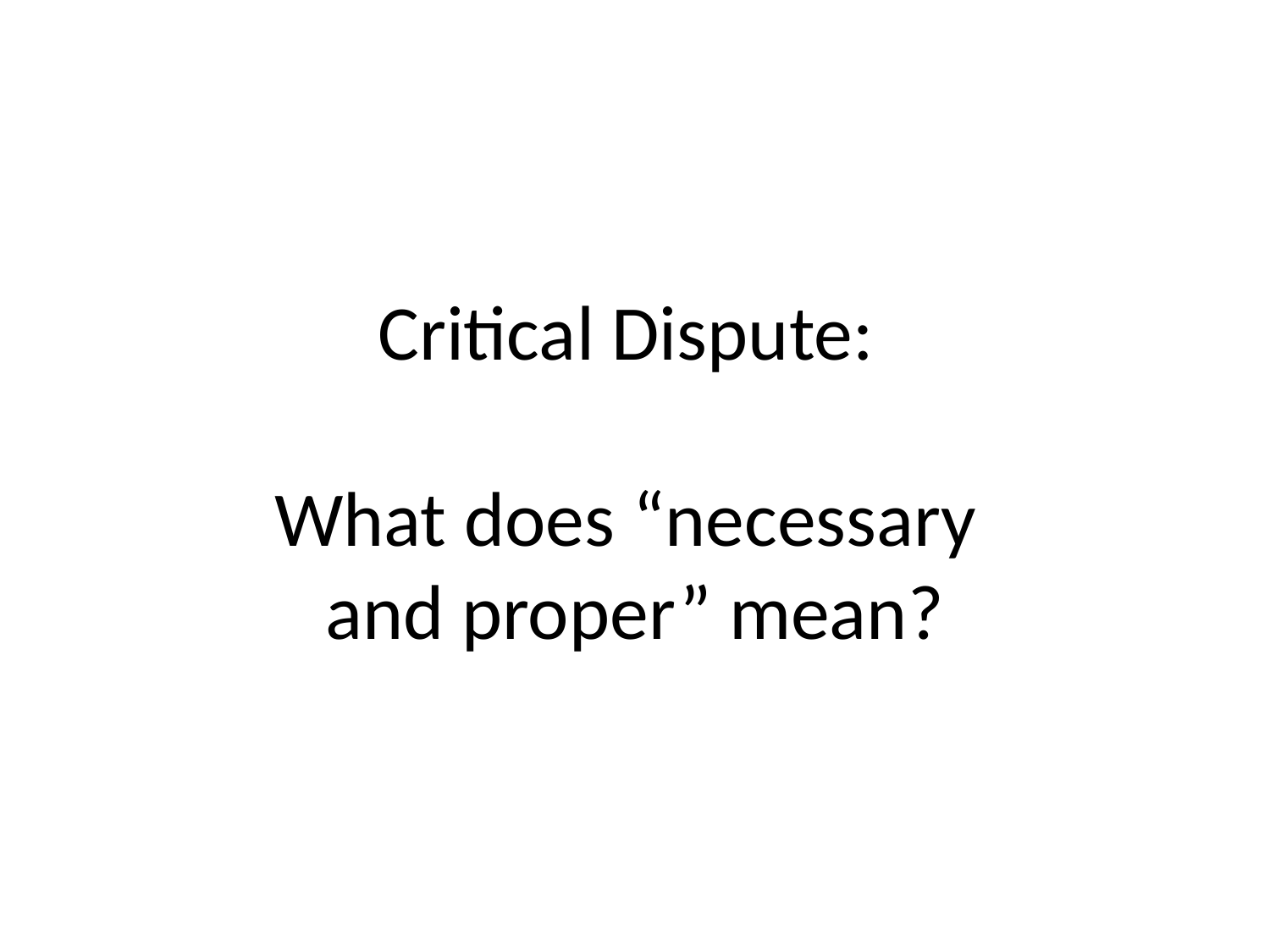

# Critical Dispute: What does “necessary and proper” mean?